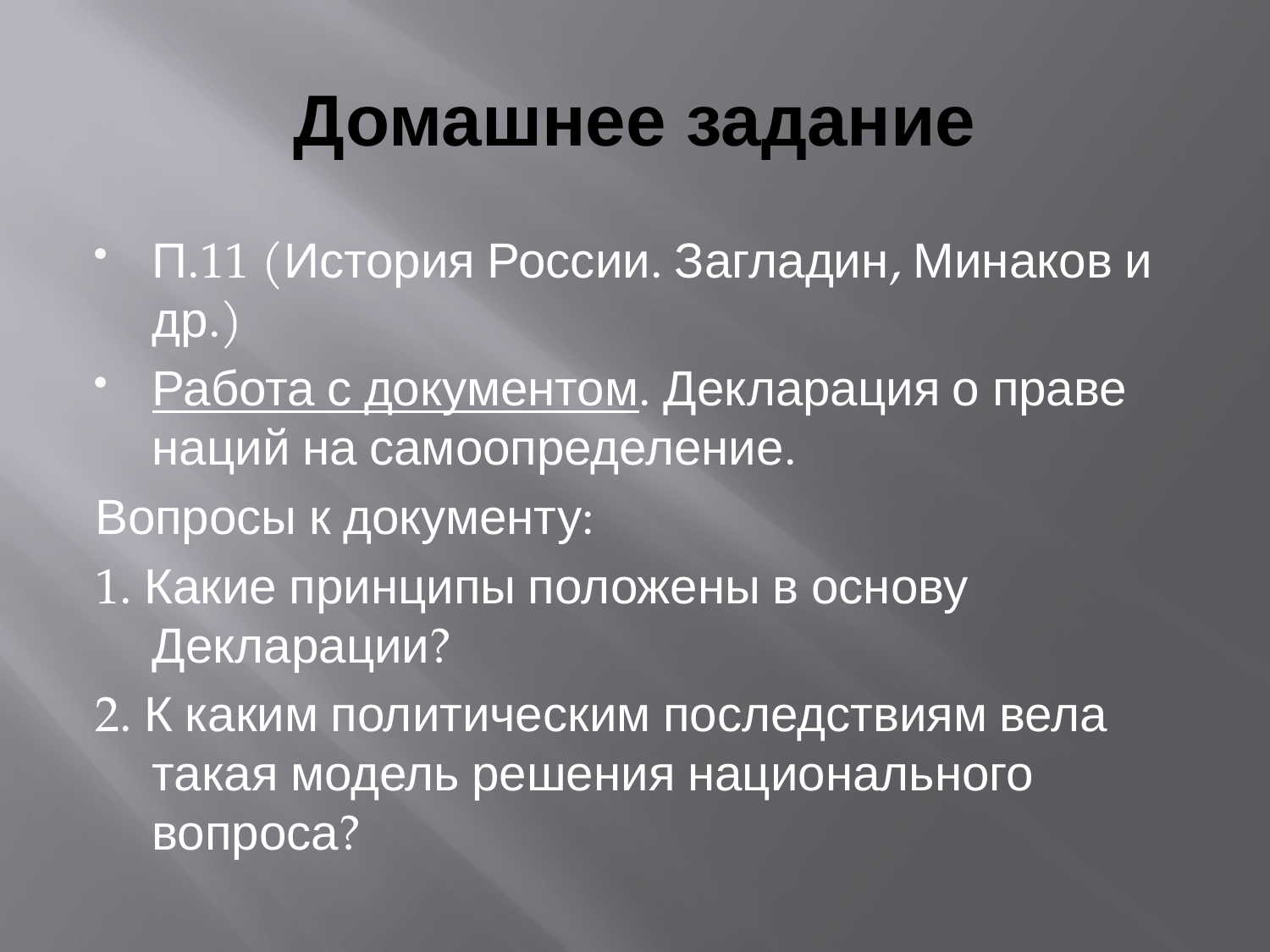

# Домашнее задание
П.11 (История России. Загладин, Минаков и др.)
Работа с документом. Декларация о праве наций на самоопределение.
Вопросы к документу:
1. Какие принципы положены в основу Декларации?
2. К каким политическим последствиям вела такая модель решения национального вопроса?